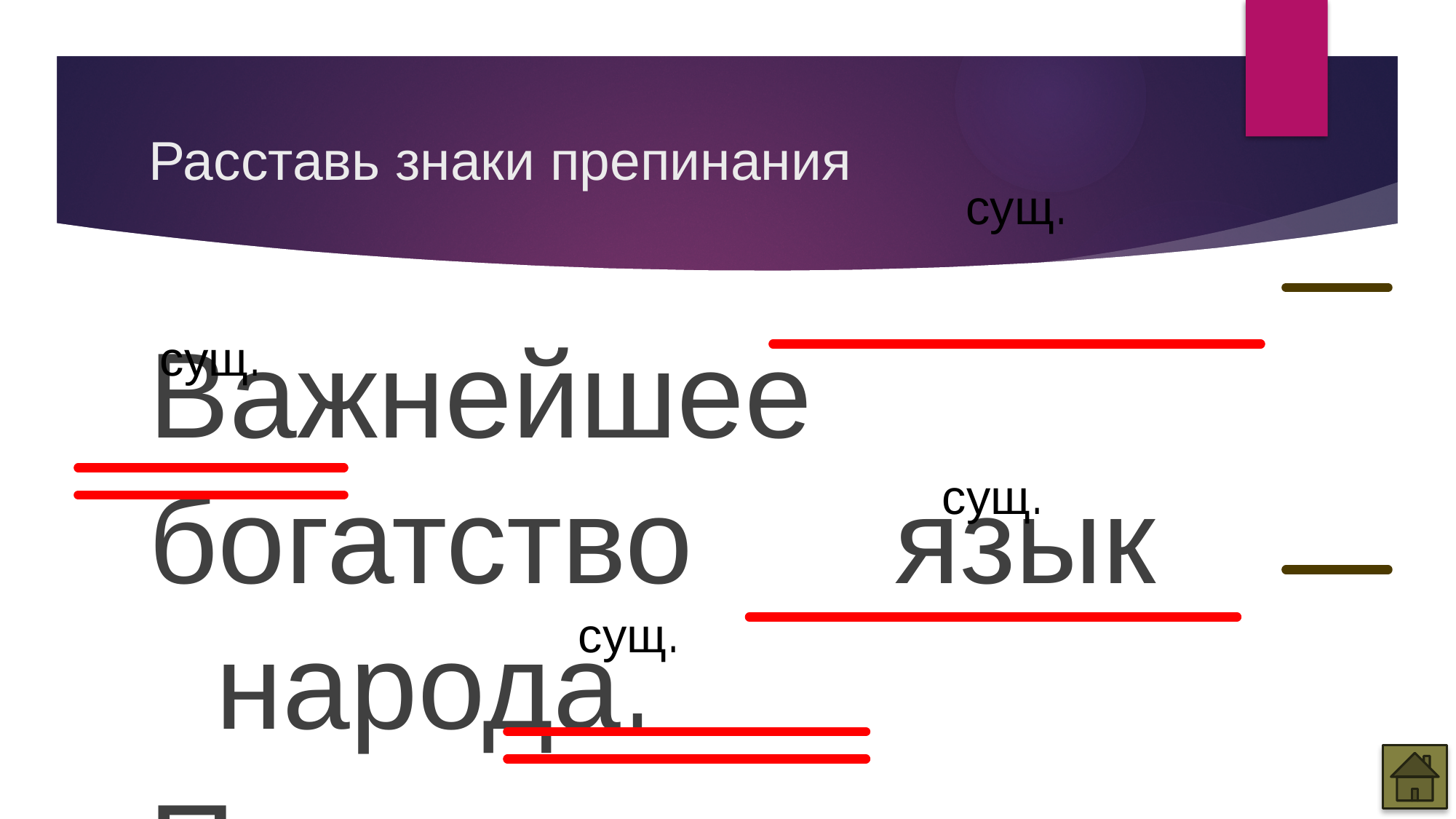

# Расставь знаки препинания
сущ.
Важнейшее   богатство      язык   народа.
Подлинное   искусство       только   поэзия.

сущ.
сущ.
сущ.